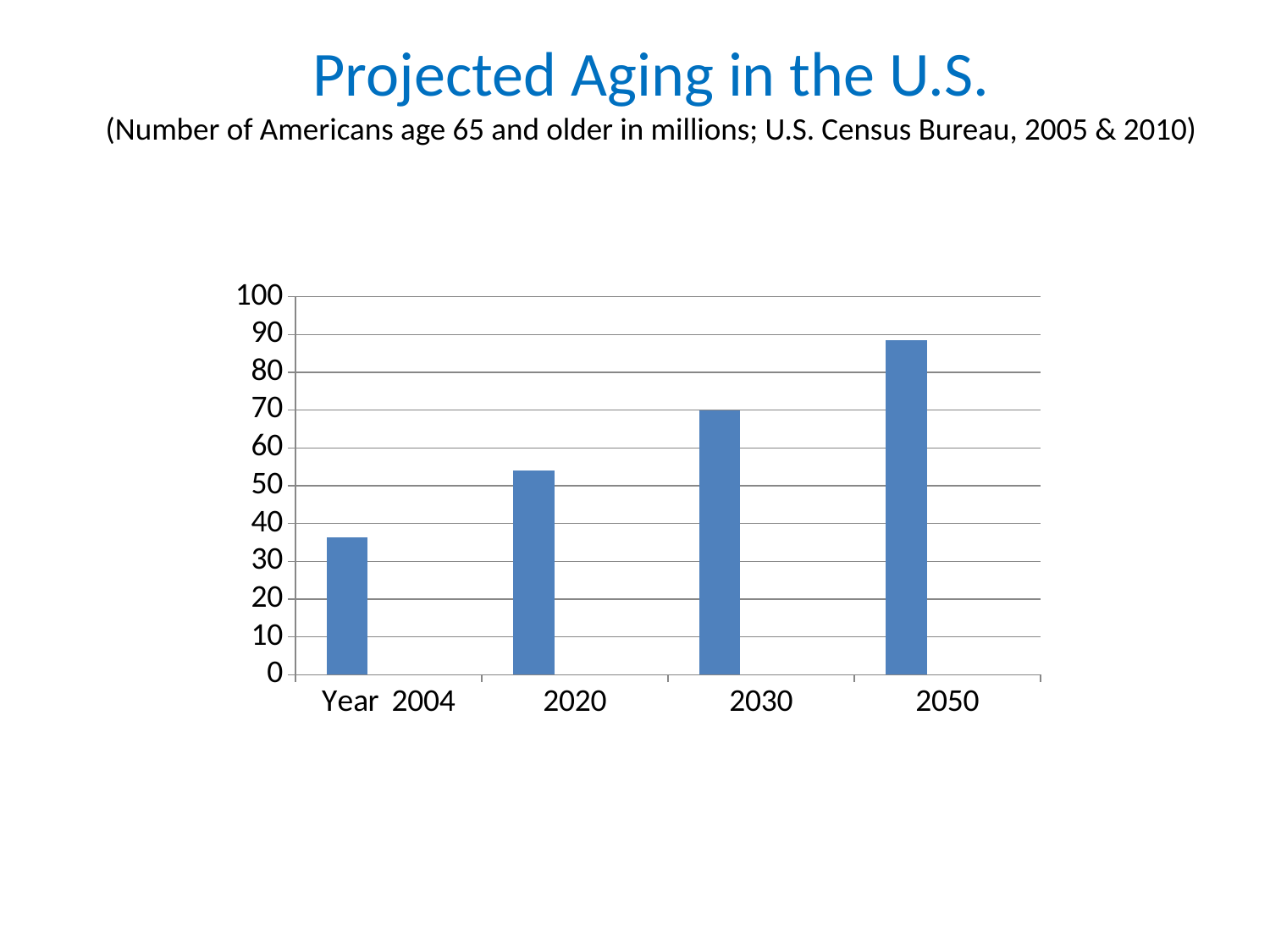

# Projected Aging in the U.S. (Number of Americans age 65 and older in millions; U.S. Census Bureau, 2005 & 2010)

### Chart

| Category | Series 1 | Column1 | Column2 |
|---|---|---|---|
| Year  2004 | 36.300000000000004 | None | None |
| 2020 | 54.0 | None | None |
| 2030 | 70.0 | None | None |
| 2050 | 88.5 | None | None |